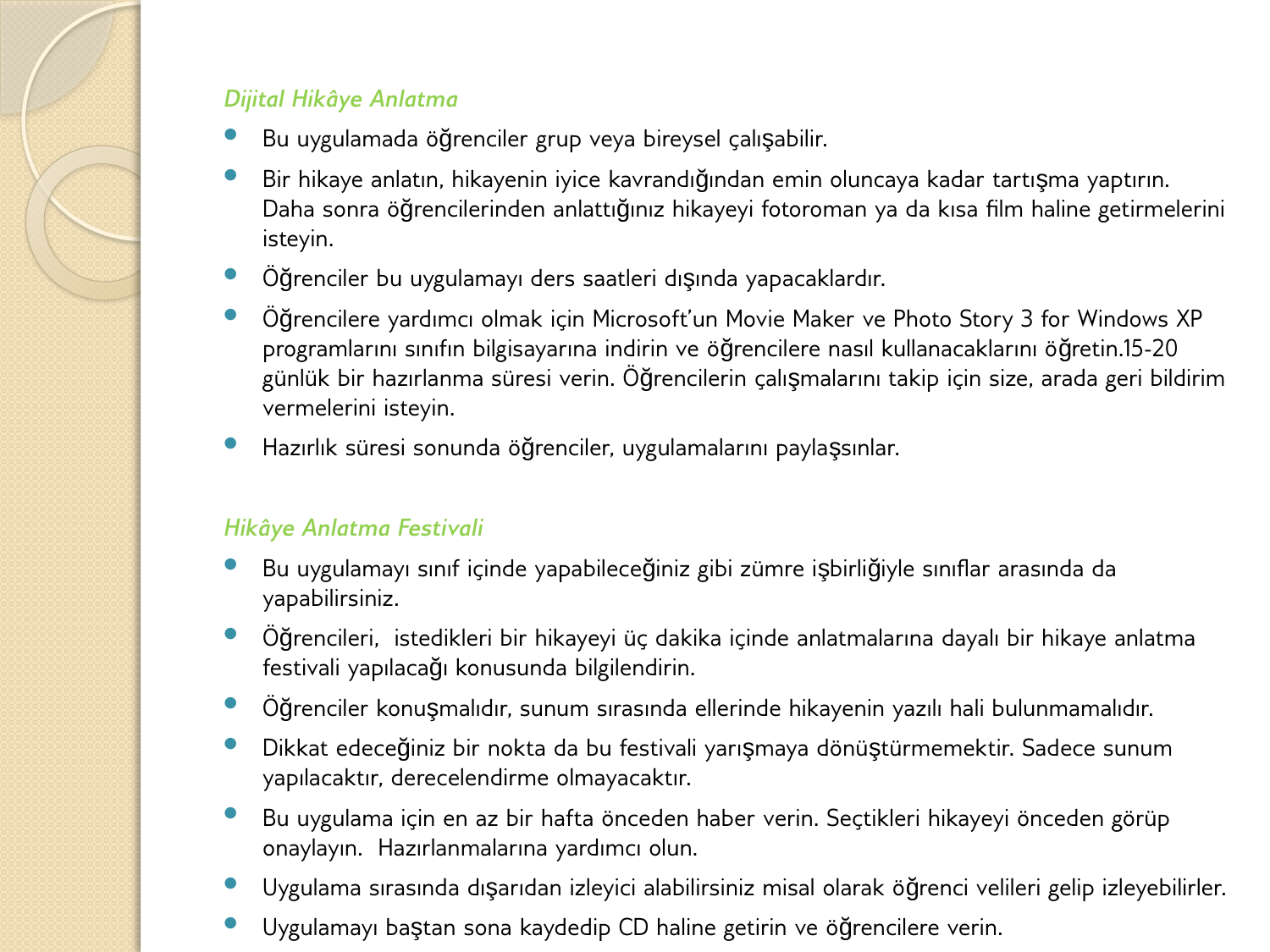

Dijital Hikâye Anlatma
Bu uygulamada öğrenciler grup veya bireysel çalışabilir.
Bir hikaye anlatın, hikayenin iyice kavrandığından emin oluncaya kadar tartışma yaptırın. Daha sonra öğrencilerinden anlattığınız hikayeyi fotoroman ya da kısa film haline getirmelerini isteyin.
Öğrenciler bu uygulamayı ders saatleri dışında yapacaklardır.
Öğrencilere yardımcı olmak için Microsoft’un Movie Maker ve Photo Story 3 for Windows XP programlarını sınıfın bilgisayarına indirin ve öğrencilere nasıl kullanacaklarını öğretin.15-20 günlük bir hazırlanma süresi verin. Öğrencilerin çalışmalarını takip için size, arada geri bildirim vermelerini isteyin.
Hazırlık süresi sonunda öğrenciler, uygulamalarını paylaşsınlar.

Hikâye Anlatma Festivali
Bu uygulamayı sınıf içinde yapabileceğiniz gibi zümre işbirliğiyle sınıflar arasında da yapabilirsiniz.
Öğrencileri,  istedikleri bir hikayeyi üç dakika içinde anlatmalarına dayalı bir hikaye anlatma festivali yapılacağı konusunda bilgilendirin.
Öğrenciler konuşmalıdır, sunum sırasında ellerinde hikayenin yazılı hali bulunmamalıdır.
Dikkat edeceğiniz bir nokta da bu festivali yarışmaya dönüştürmemektir. Sadece sunum yapılacaktır, derecelendirme olmayacaktır.
Bu uygulama için en az bir hafta önceden haber verin. Seçtikleri hikayeyi önceden görüp onaylayın.  Hazırlanmalarına yardımcı olun.
Uygulama sırasında dışarıdan izleyici alabilirsiniz misal olarak öğrenci velileri gelip izleyebilirler.
Uygulamayı baştan sona kaydedip CD haline getirin ve öğrencilere verin.